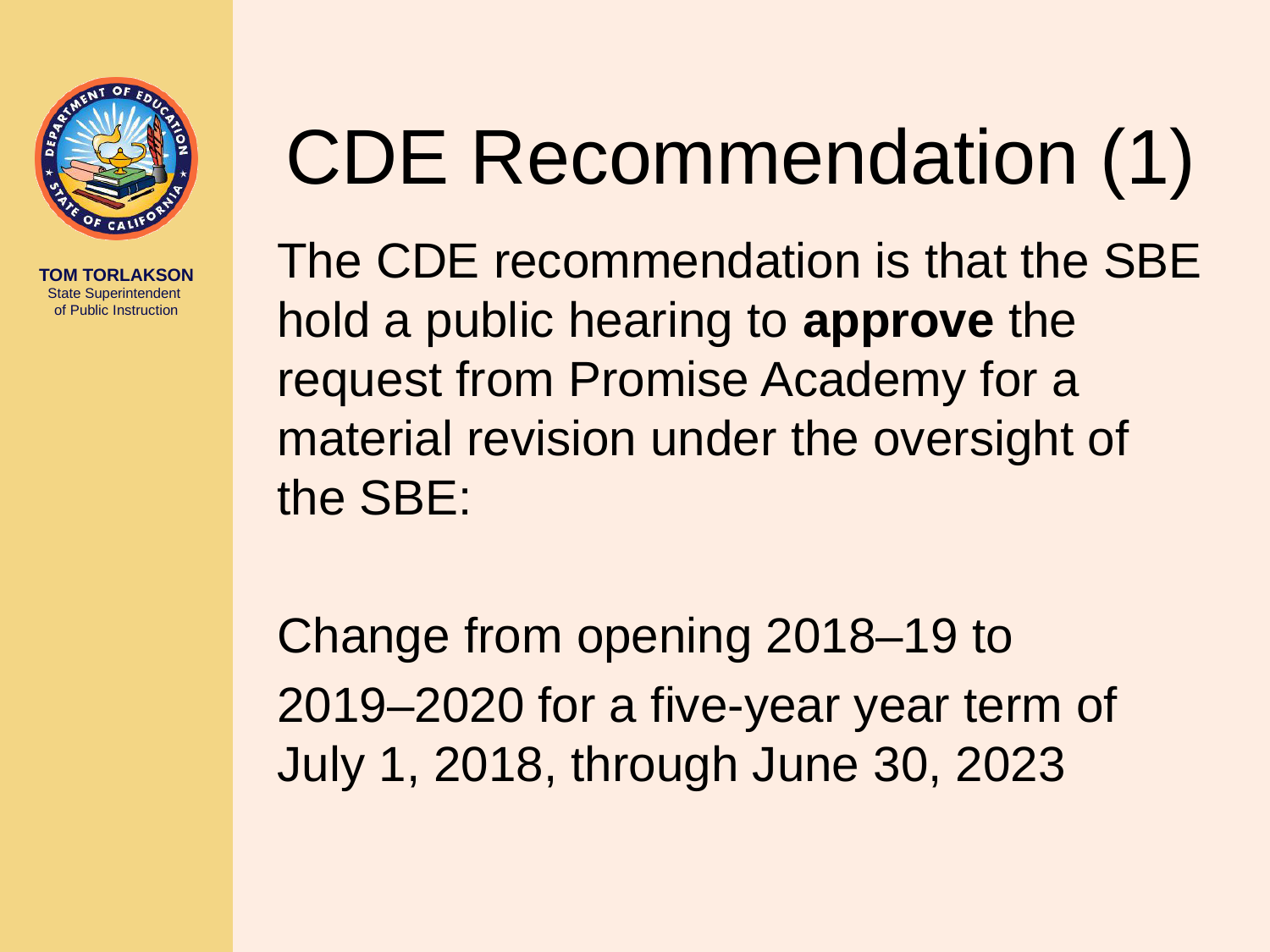

# CDE Recommendation (1)
The CDE recommendation is that the SBE hold a public hearing to approve the request from Promise Academy for a material revision under the oversight of the SBE:

Change from opening 2018–19 to
2019–2020 for a five-year year term of July 1, 2018, through June 30, 2023